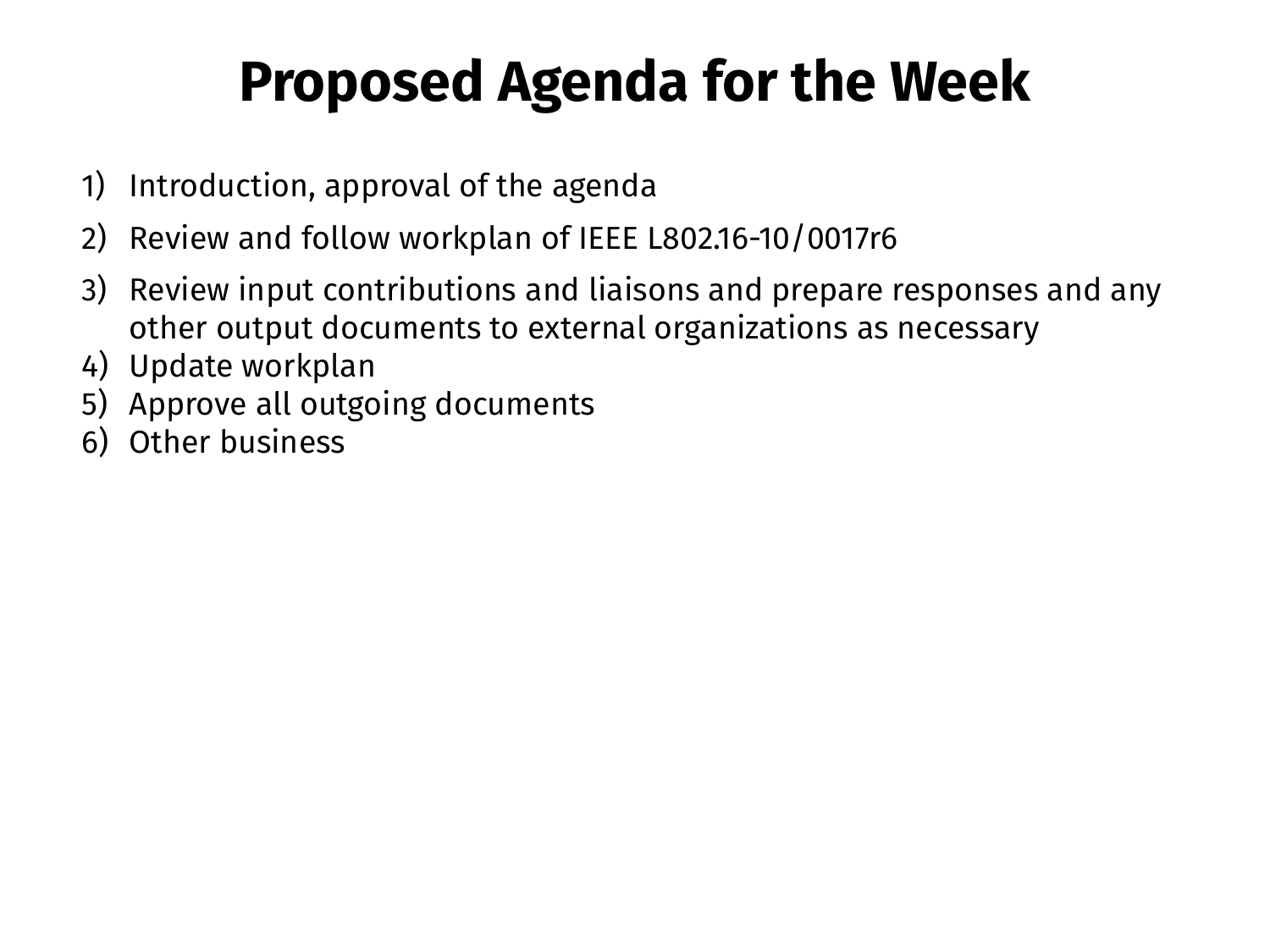

# Proposed Agenda for the Week
Introduction, approval of the agenda
Review and follow workplan of IEEE L802.16-10/0017r6
Review input contributions and liaisons and prepare responses and any other output documents to external organizations as necessary
Update workplan
Approve all outgoing documents
Other business